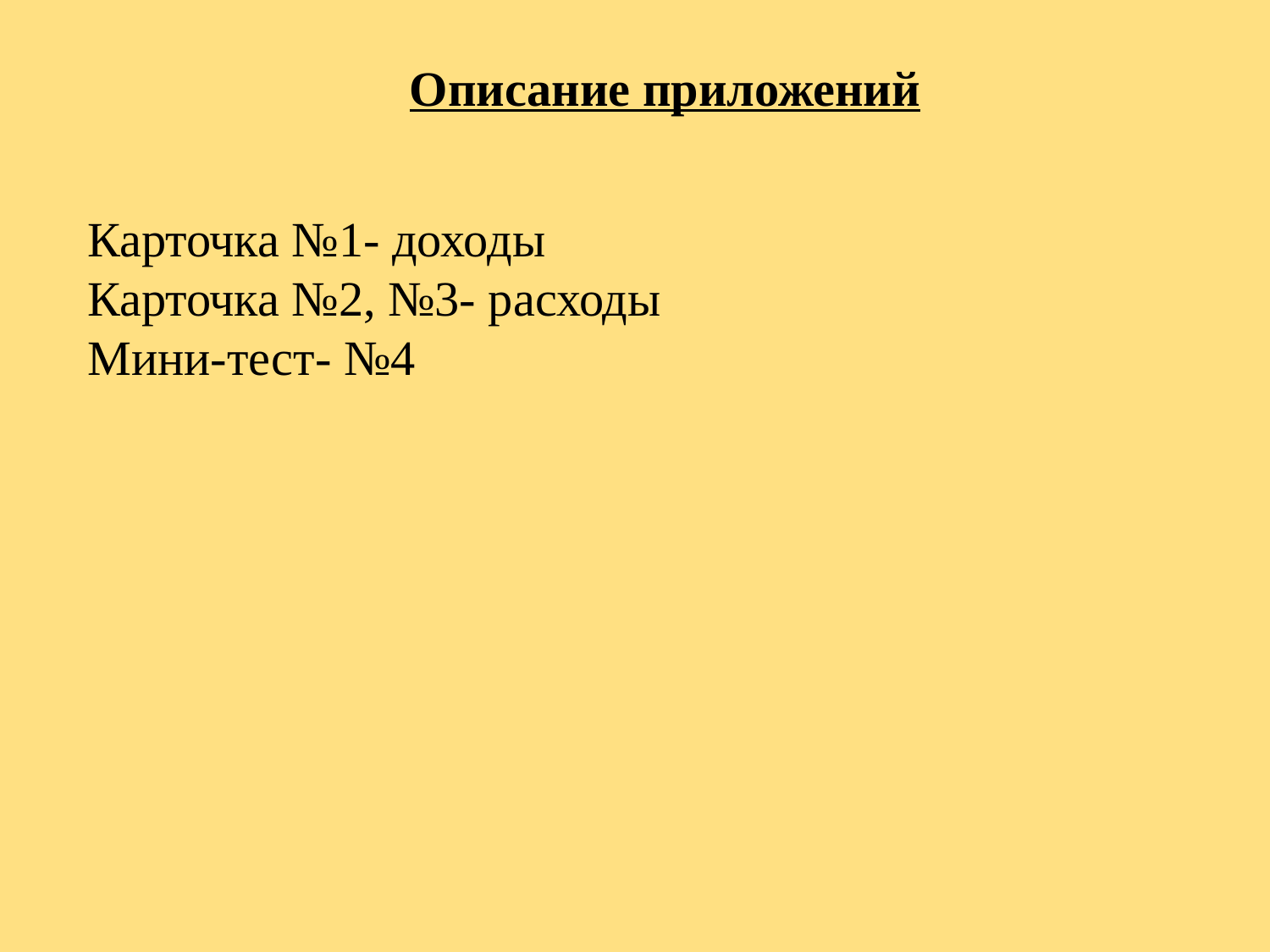

Описание приложений

Карточка №1- доходы
Карточка №2, №3- расходы
Мини-тест- №4